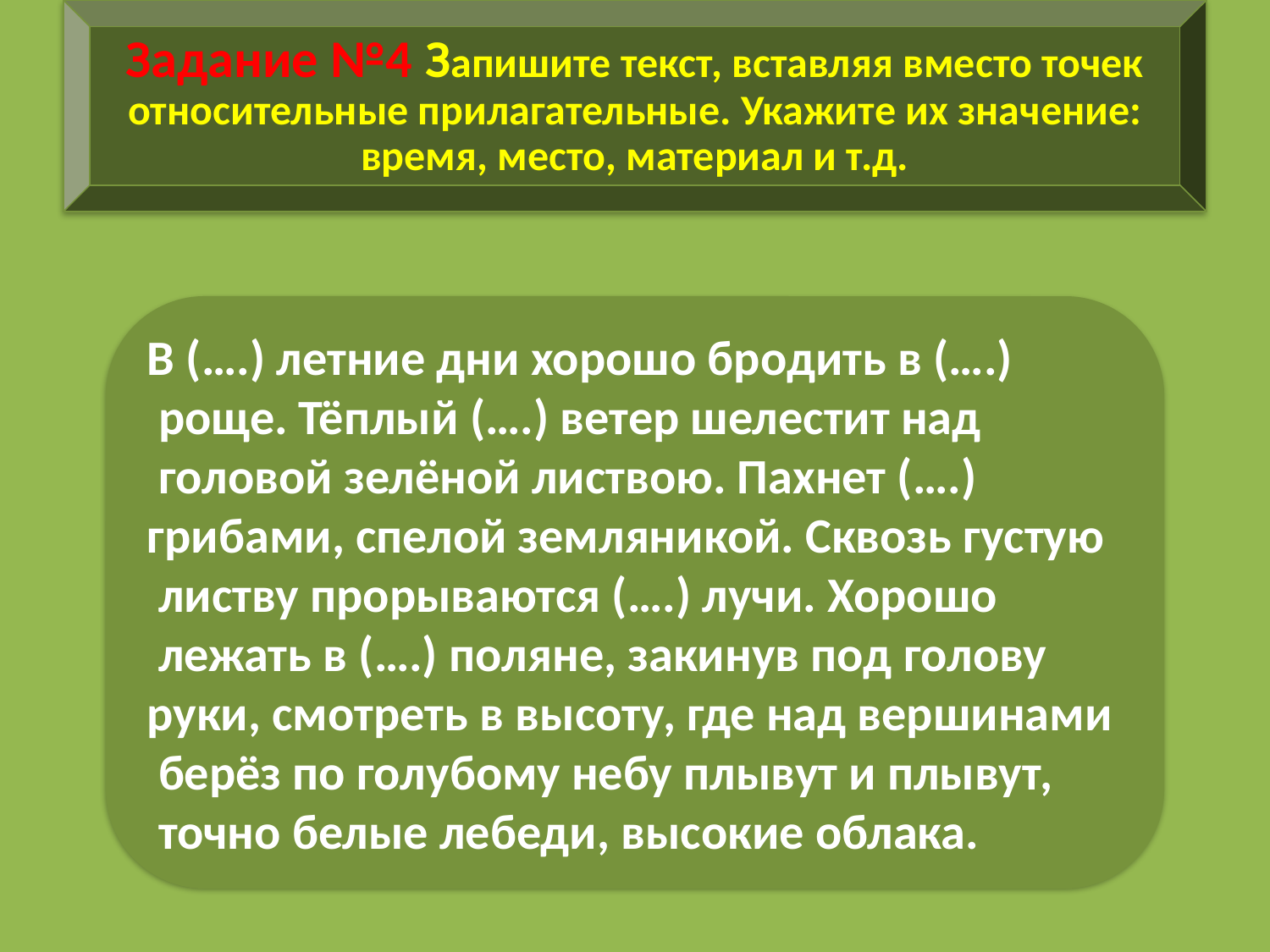

Задание №4 Запишите текст, вставляя вместо точек относительные прилагательные. Укажите их значение: время, место, материал и т.д.

В (….) летние дни хорошо бродить в (….)
 роще. Тёплый (….) ветер шелестит над
 головой зелёной листвою. Пахнет (….)
грибами, спелой земляникой. Сквозь густую
 листву прорываются (….) лучи. Хорошо
 лежать в (….) поляне, закинув под голову
руки, смотреть в высоту, где над вершинами
 берёз по голубому небу плывут и плывут,
 точно белые лебеди, высокие облака.